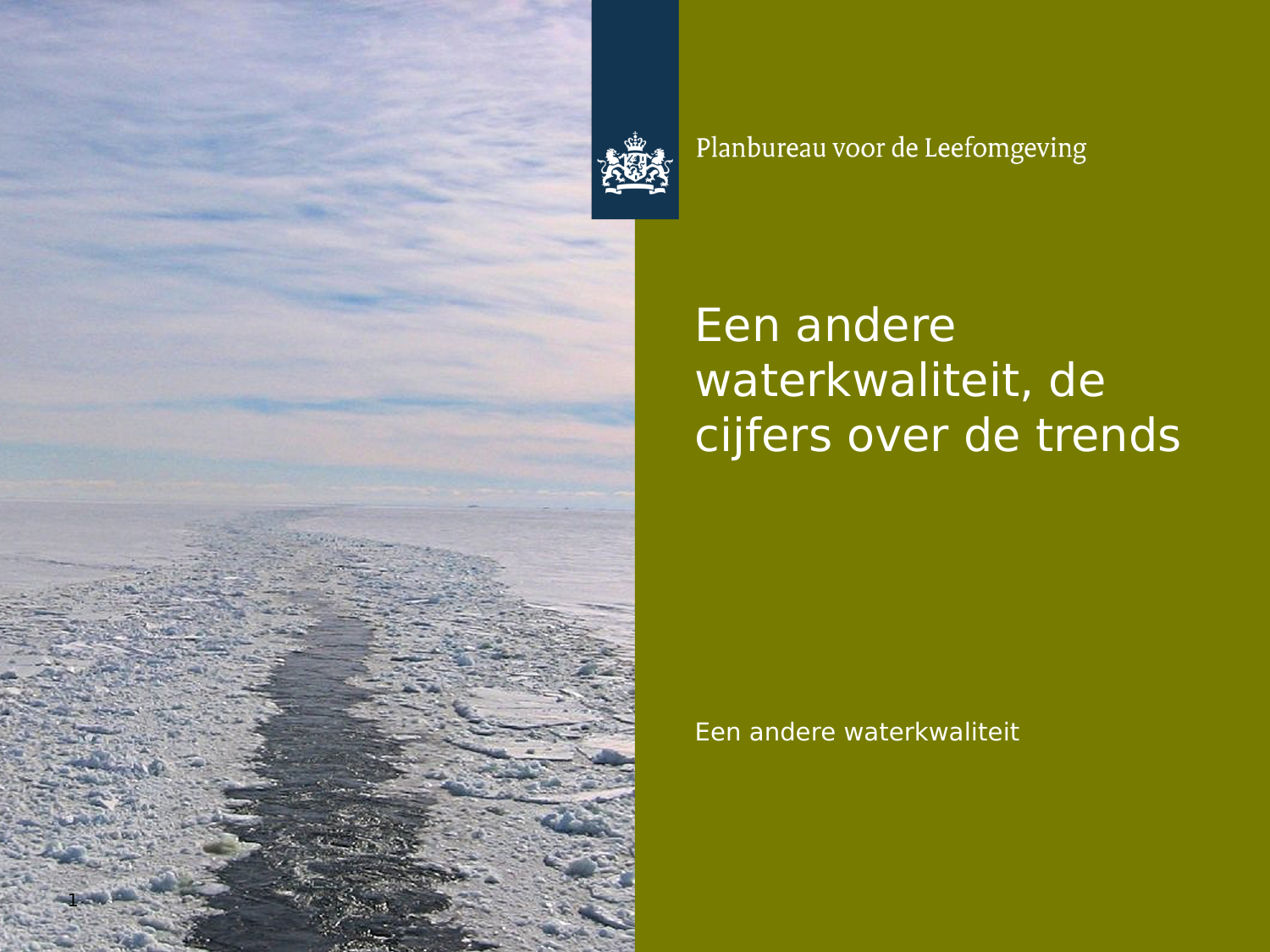

# Een andere waterkwaliteit, de cijfers over de trends

Een andere waterkwaliteit
1